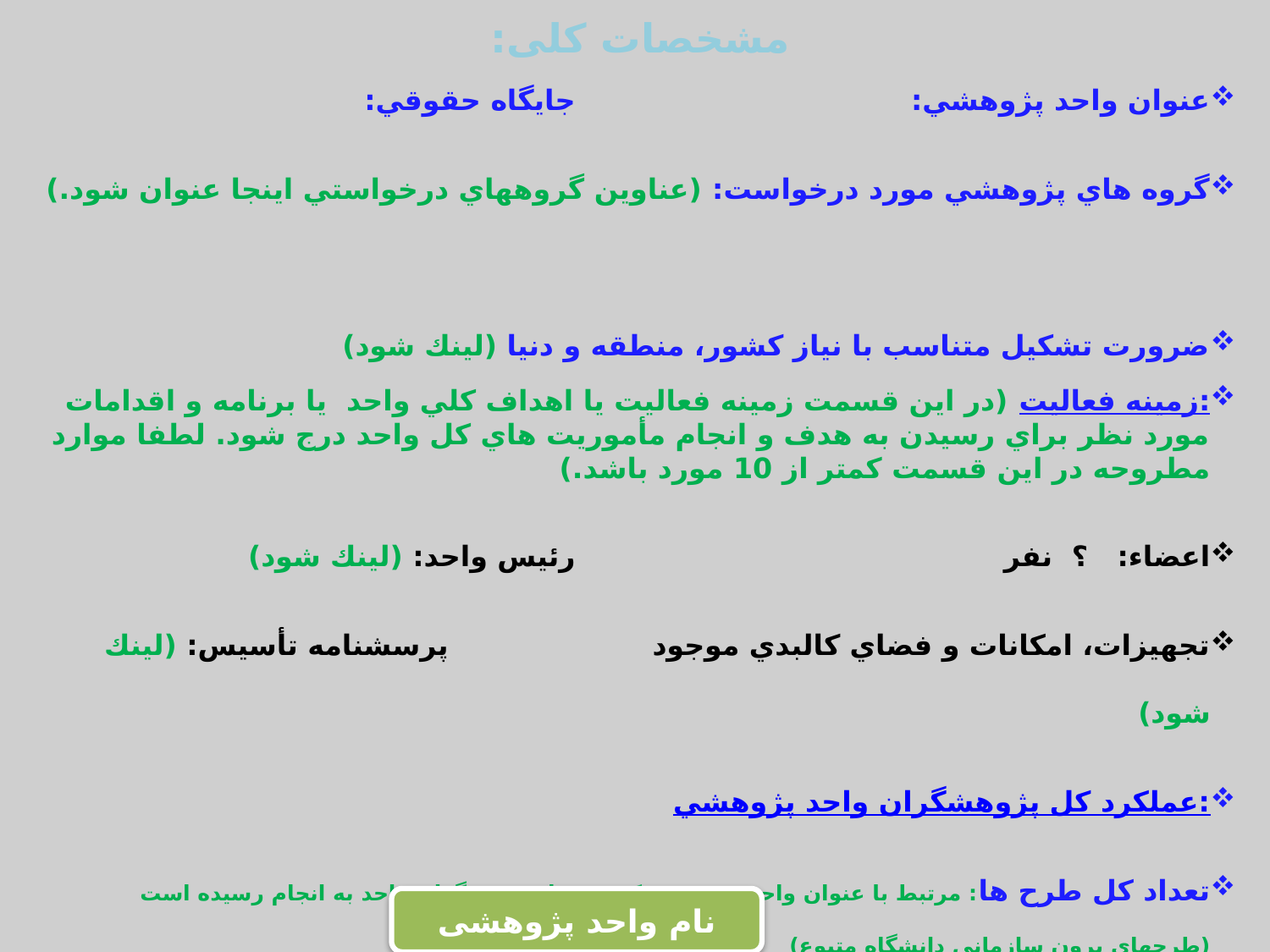

# مشخصات کلی:
عنوان واحد پژوهشي: 		 		جايگاه حقوقي:
گروه هاي پژوهشي مورد درخواست: (عناوين گروههاي درخواستي اينجا عنوان شود.)
ضرورت تشكيل متناسب با نياز كشور، منطقه و دنيا (لينك شود)
زمينه فعاليت: (در اين قسمت زمينه فعاليت يا اهداف كلي واحد  يا برنامه و اقدامات مورد نظر براي رسيدن به هدف و انجام مأموريت هاي كل واحد درج شود. لطفا موارد مطروحه در اين قسمت كمتر از 10 مورد باشد.)
اعضاء:   ؟  نفر					رئيس واحد: (لينك شود)
تجهيزات، امكانات و فضاي كالبدي موجود			پرسشنامه تأسيس: (لينك شود)
عملكرد كل پژوهشگران واحد پژوهشي:
تعداد كل طرح ها: مرتبط با عنوان واحد پژوهشي كه توسط پژوهشگران واحد به انجام رسيده است (طرحهاي برون سازماني دانشگاه متبوع)
تعداد كل مقالات: مرتبط با عنوان واحد پژوهشي كه توسط پژوهشگران واحد به انجام رسيده است
تعداد كتاب ها: مرتبط با عنوان واحد پژوهشي كه توسط پژوهشگران واحد به انجام رسيده است
تعداد ثبت اختراع: مرتبط با عنوان واحد پژوهشي كه توسط پژوهشگران واحد به انجام رسيده است
نام واحد پژوهشی